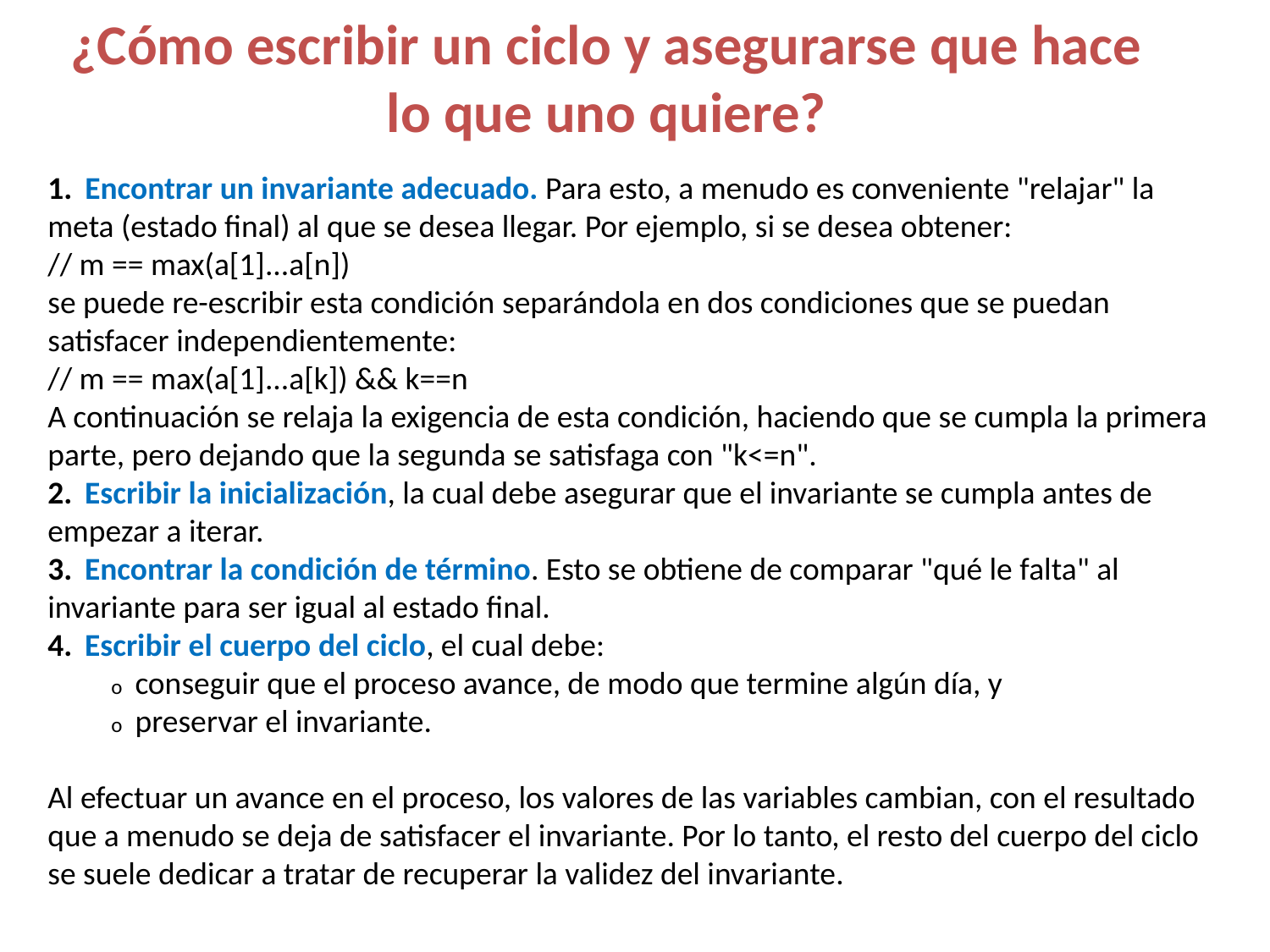

# ¿Cómo escribir un ciclo y asegurarse que hace lo que uno quiere?
1.    Encontrar un invariante adecuado. Para esto, a menudo es conveniente "relajar" la meta (estado final) al que se desea llegar. Por ejemplo, si se desea obtener:
// m == max(a[1]...a[n])
se puede re-escribir esta condición separándola en dos condiciones que se puedan satisfacer independientemente:
// m == max(a[1]...a[k]) && k==n
A continuación se relaja la exigencia de esta condición, haciendo que se cumpla la primera parte, pero dejando que la segunda se satisfaga con "k<=n".
2.    Escribir la inicialización, la cual debe asegurar que el invariante se cumpla antes de empezar a iterar.
3.    Encontrar la condición de término. Esto se obtiene de comparar "qué le falta" al invariante para ser igual al estado final.
4.    Escribir el cuerpo del ciclo, el cual debe:
o    conseguir que el proceso avance, de modo que termine algún día, y
o    preservar el invariante.

Al efectuar un avance en el proceso, los valores de las variables cambian, con el resultado que a menudo se deja de satisfacer el invariante. Por lo tanto, el resto del cuerpo del ciclo se suele dedicar a tratar de recuperar la validez del invariante.